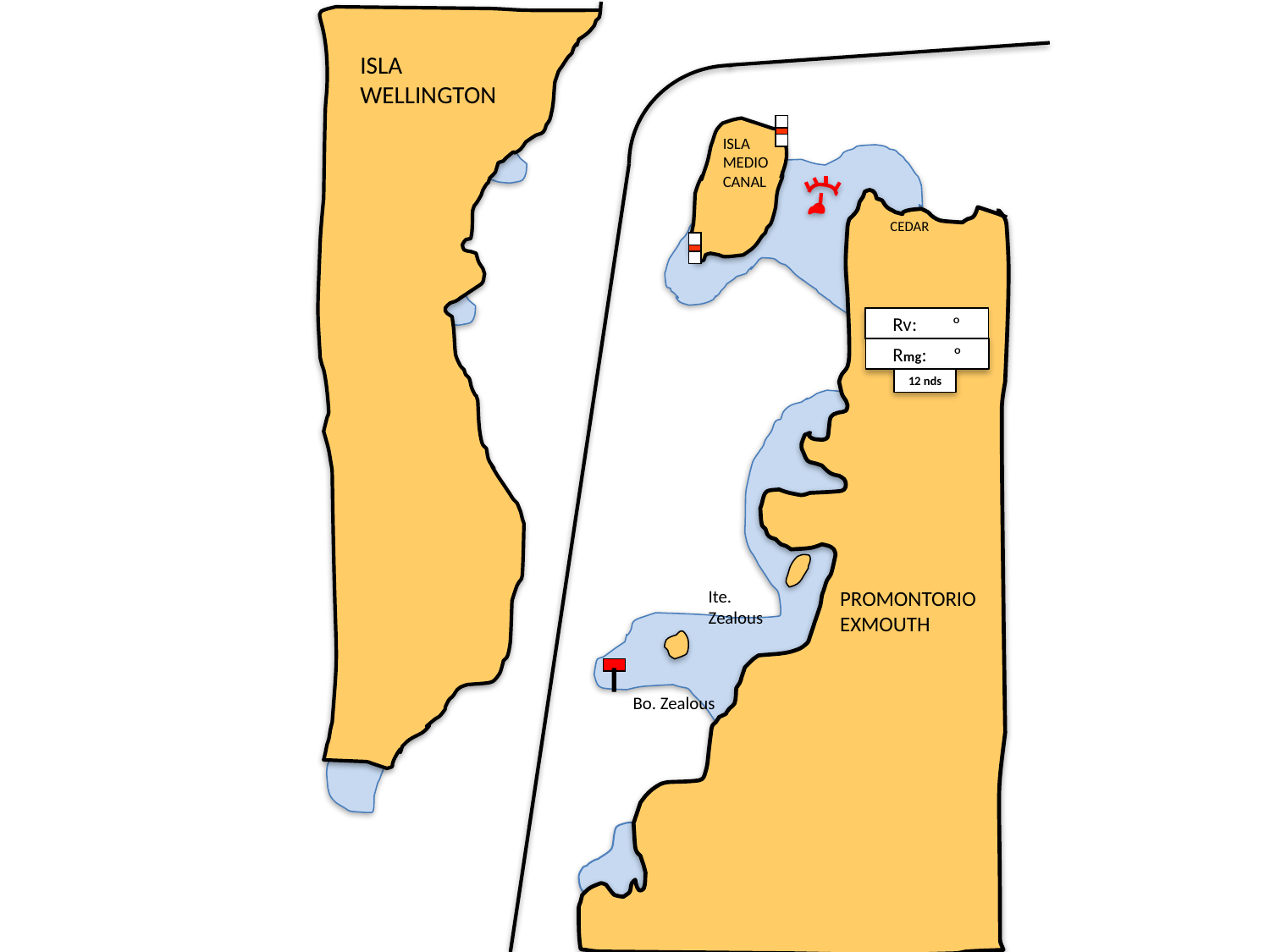

ISLA
WELLINGTON

ISLA
MEDIO
CANAL

CEDAR

Rv:        º
Rmg:      º
12 nds

PROMONTORIO
EXMOUTH
Ite.
Zealous

Bo. Zealous